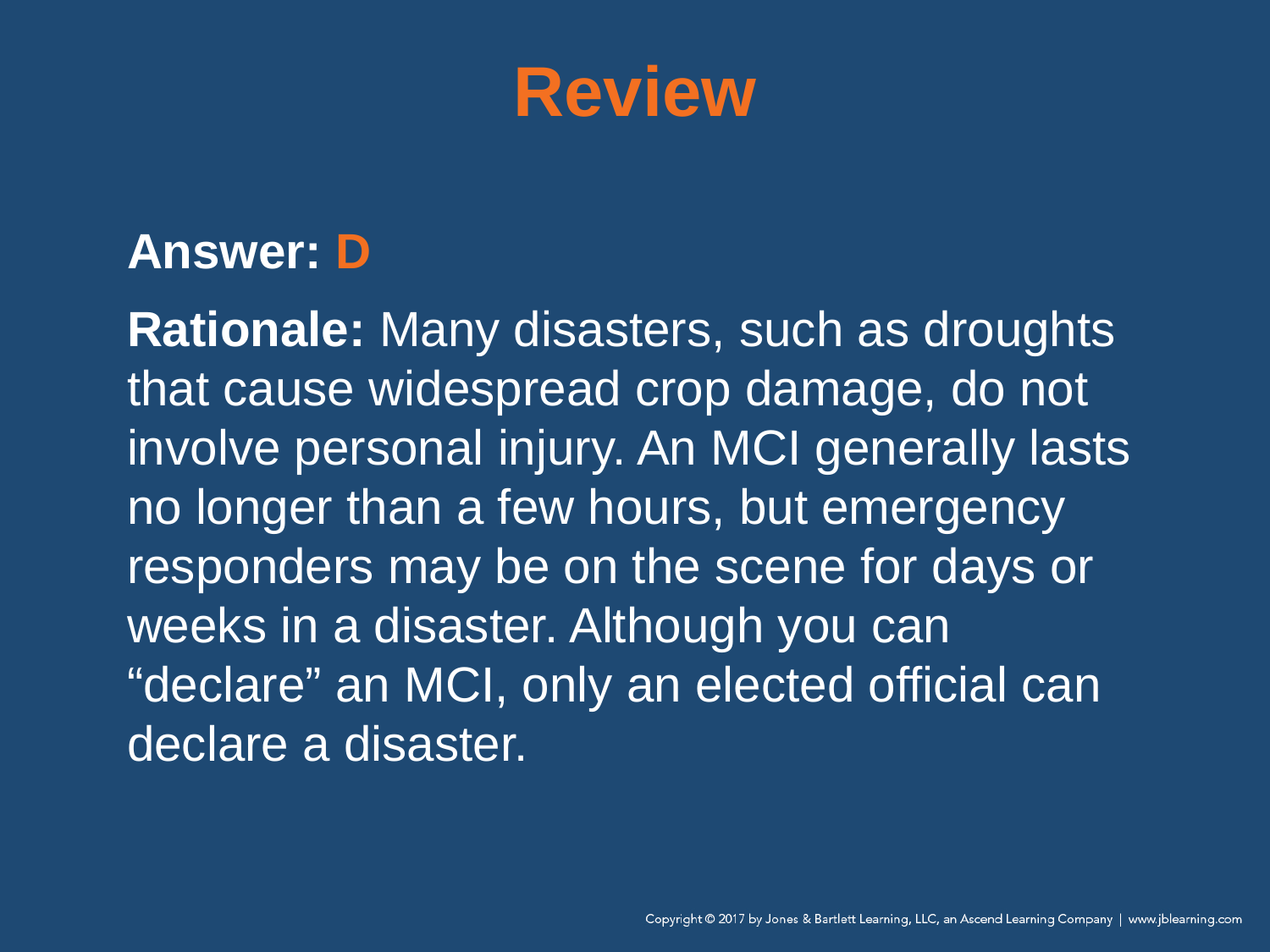

# Review
Answer: D
Rationale: Many disasters, such as droughts that cause widespread crop damage, do not involve personal injury. An MCI generally lasts no longer than a few hours, but emergency responders may be on the scene for days or weeks in a disaster. Although you can “declare” an MCI, only an elected official can declare a disaster.